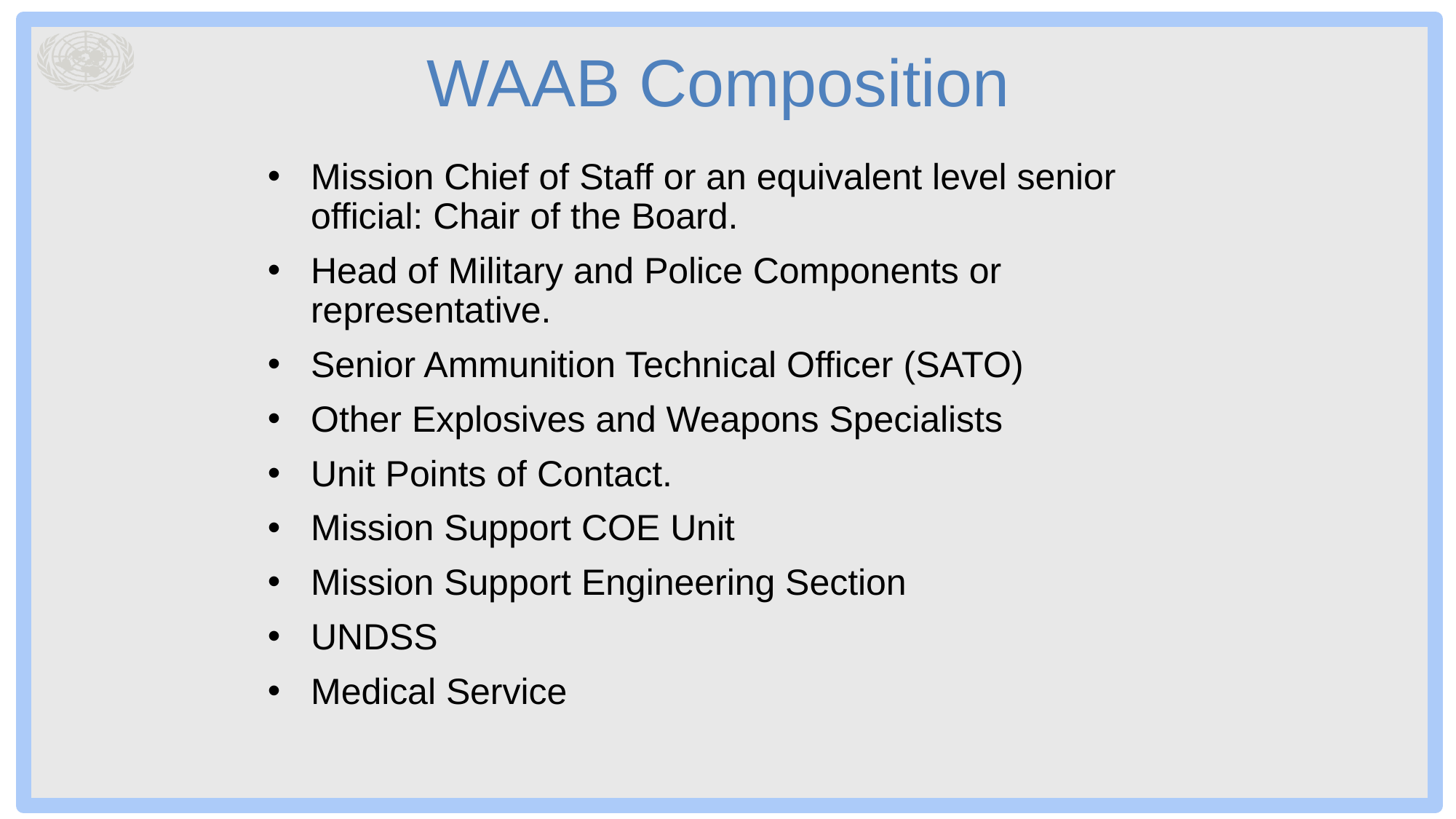

# WAAB Composition
Mission Chief of Staff or an equivalent level senior official: Chair of the Board.
Head of Military and Police Components or representative.
Senior Ammunition Technical Officer (SATO)
Other Explosives and Weapons Specialists
Unit Points of Contact.
Mission Support COE Unit
Mission Support Engineering Section
UNDSS
Medical Service